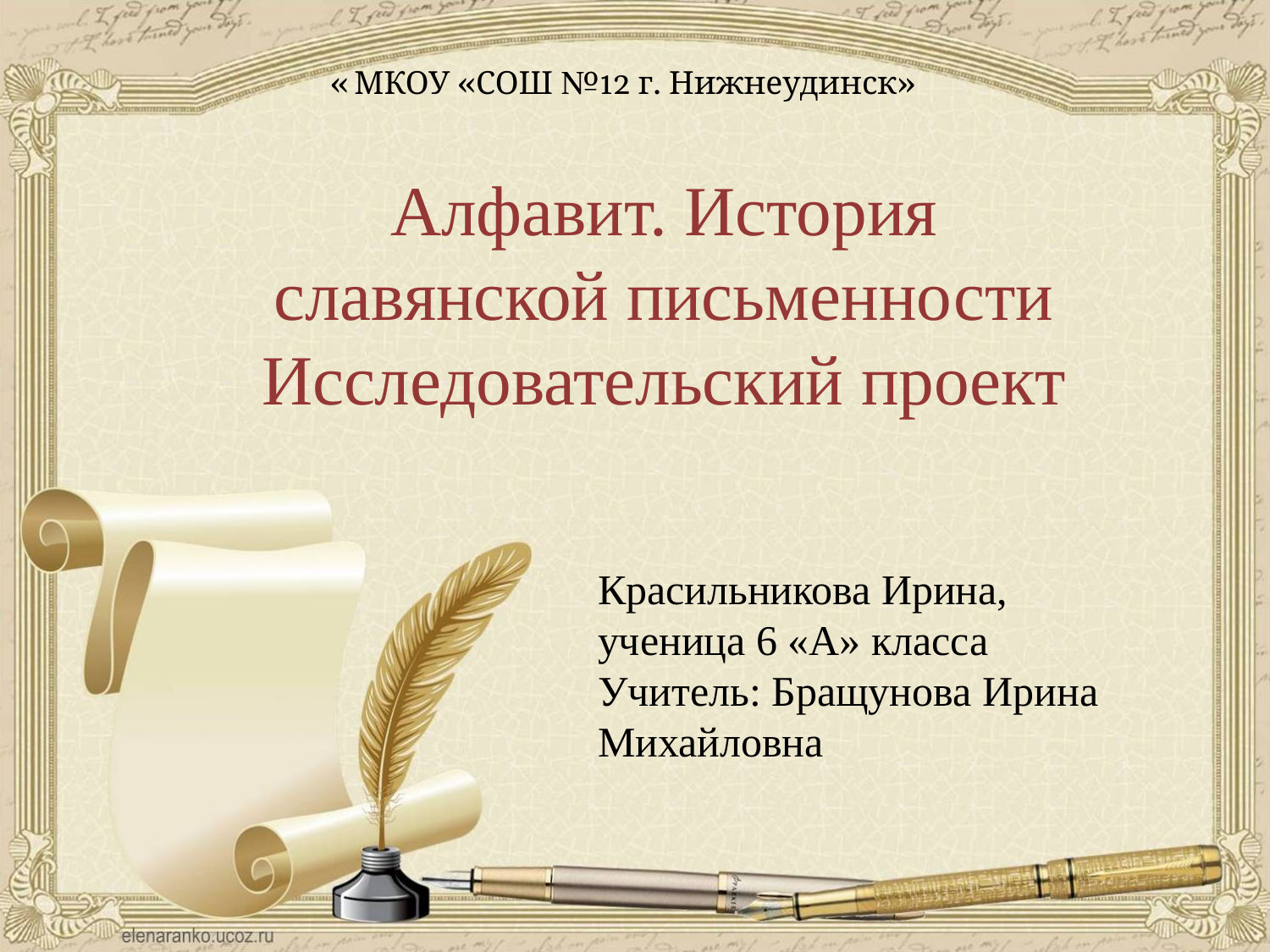

«
МКОУ «СОШ №12 г. Нижнеудинск»
Алфавит. История славянской письменности
Исследовательский проект
Красильникова Ирина,
ученица 6 «А» класса
Учитель: Бращунова Ирина Михайловна